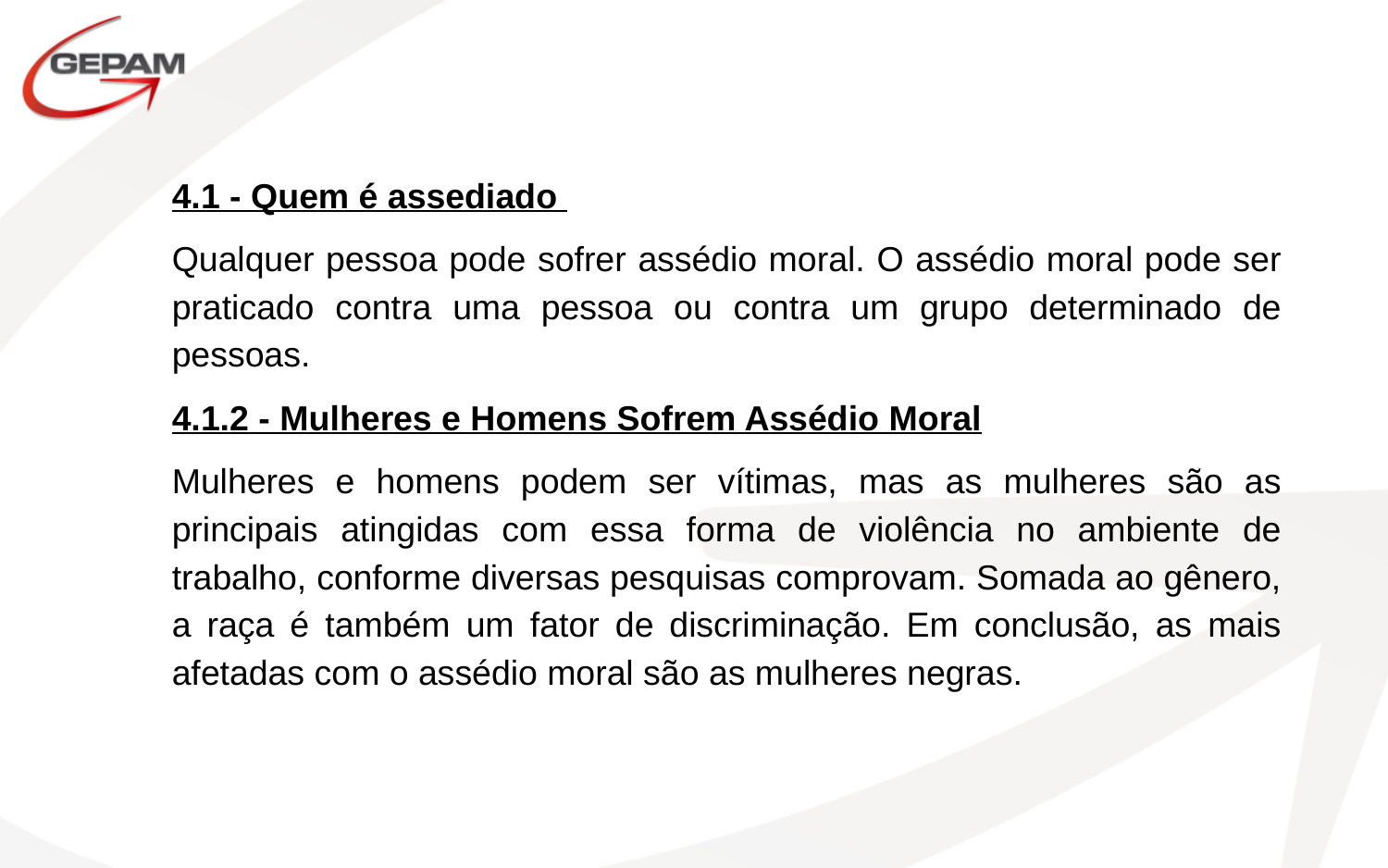

4.1 - Quem é assediado
Qualquer pessoa pode sofrer assédio moral. O assédio moral pode ser praticado contra uma pessoa ou contra um grupo determinado de pessoas.
4.1.2 - Mulheres e Homens Sofrem Assédio Moral
Mulheres e homens podem ser vítimas, mas as mulheres são as principais atingidas com essa forma de violência no ambiente de trabalho, conforme diversas pesquisas comprovam. Somada ao gênero, a raça é também um fator de discriminação. Em conclusão, as mais afetadas com o assédio moral são as mulheres negras.